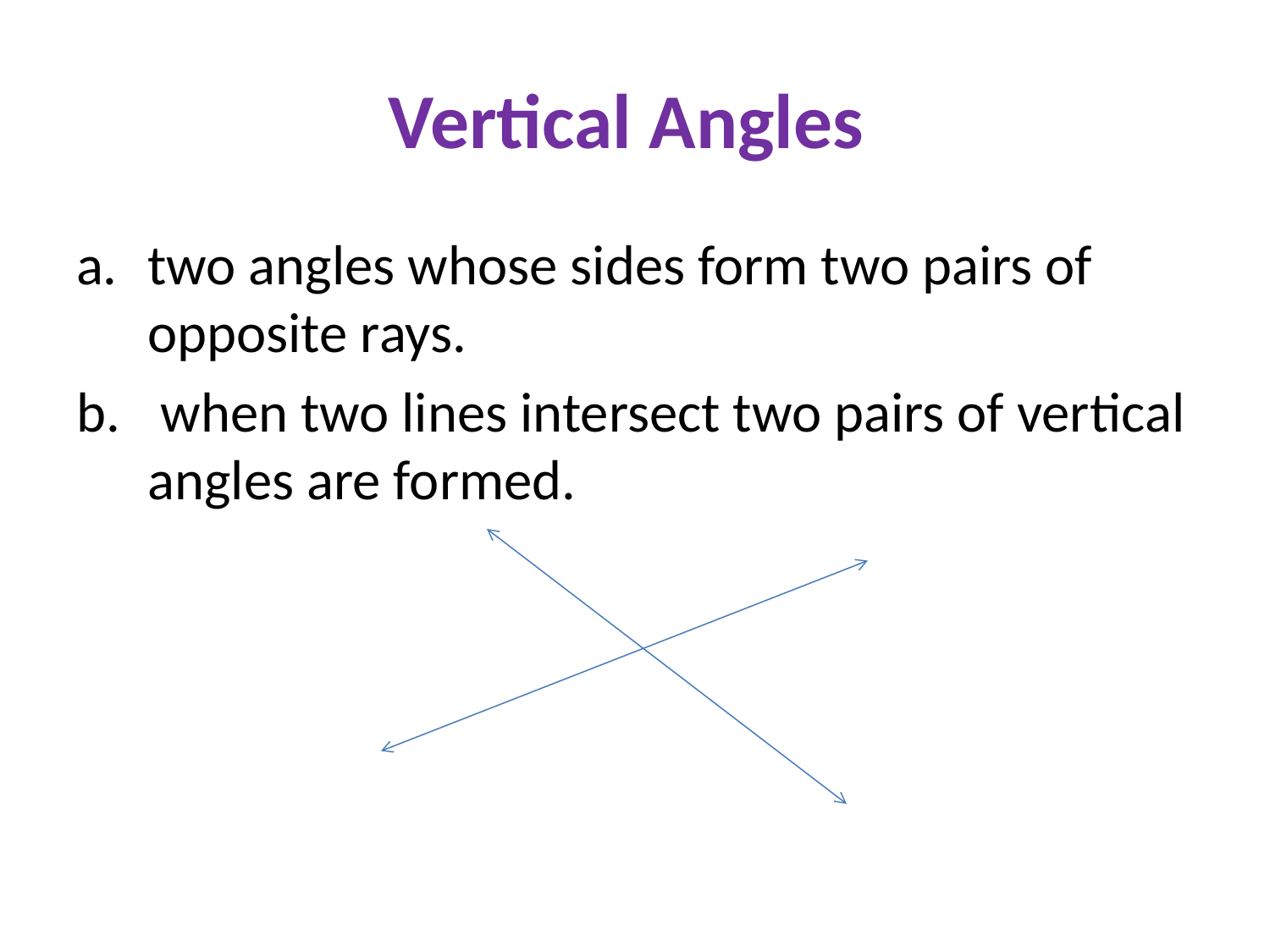

# Vertical Angles
two angles whose sides form two pairs of opposite rays.
 when two lines intersect two pairs of vertical angles are formed.